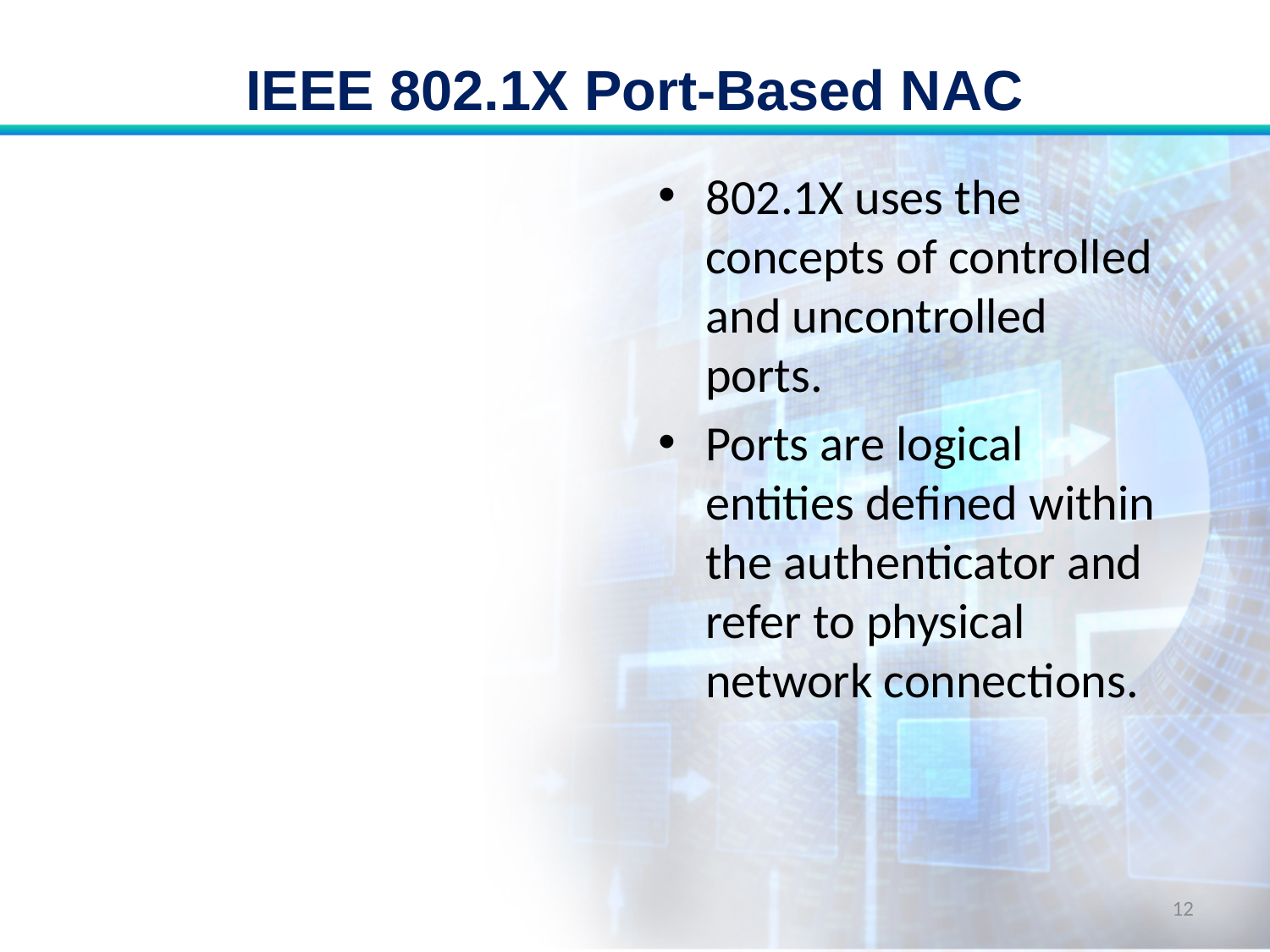

# IEEE 802.1X Port-Based NAC
802.1X uses the  concepts of controlled and uncontrolled ports.
Ports are logical entities defined within the authenticator and refer to physical network connections.
12